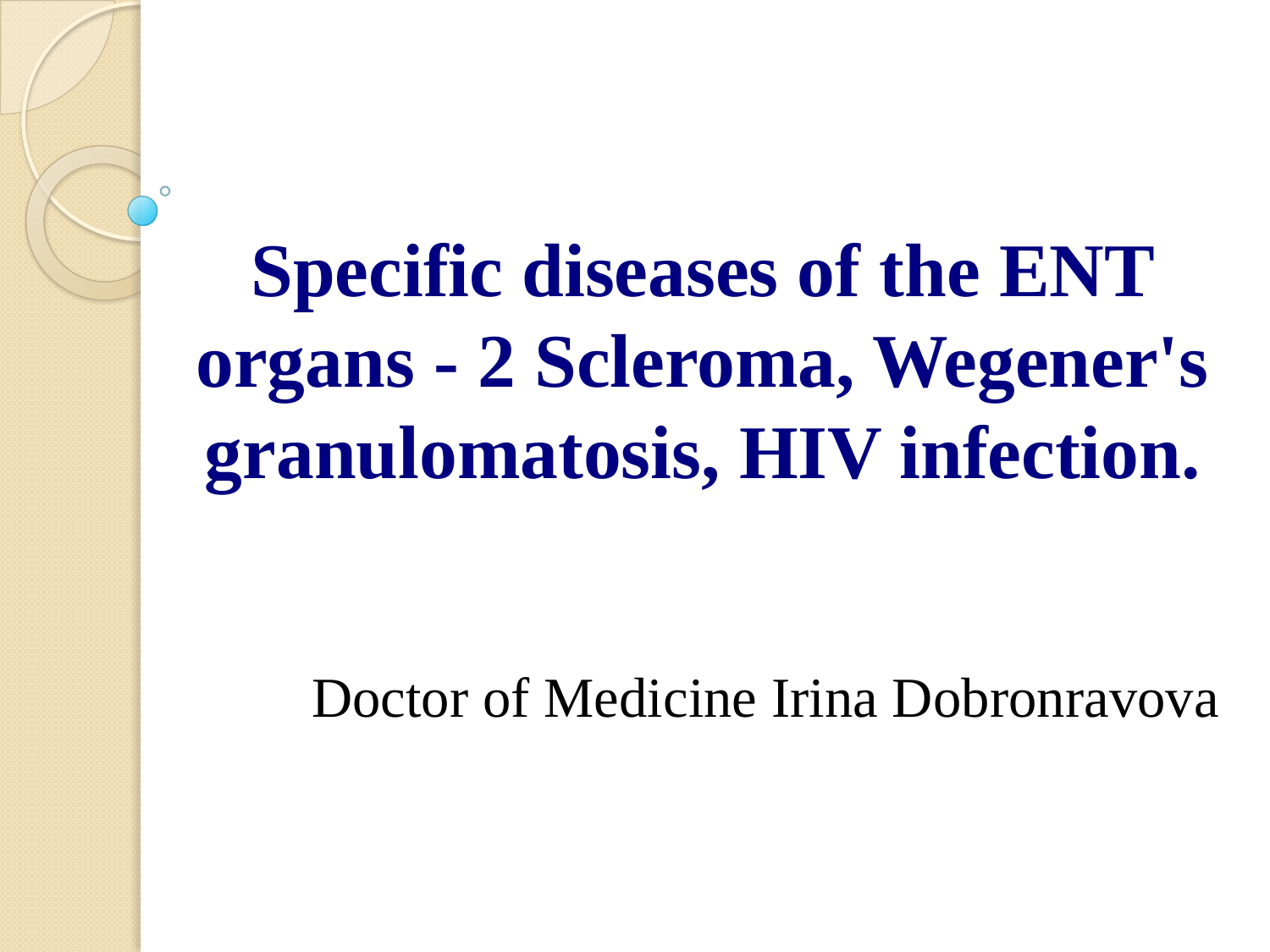

# Specific diseases of the ENT organs - 2 Scleroma, Wegener's granulomatosis, HIV infection.
Doctor of Medicine Irina Dobronravova